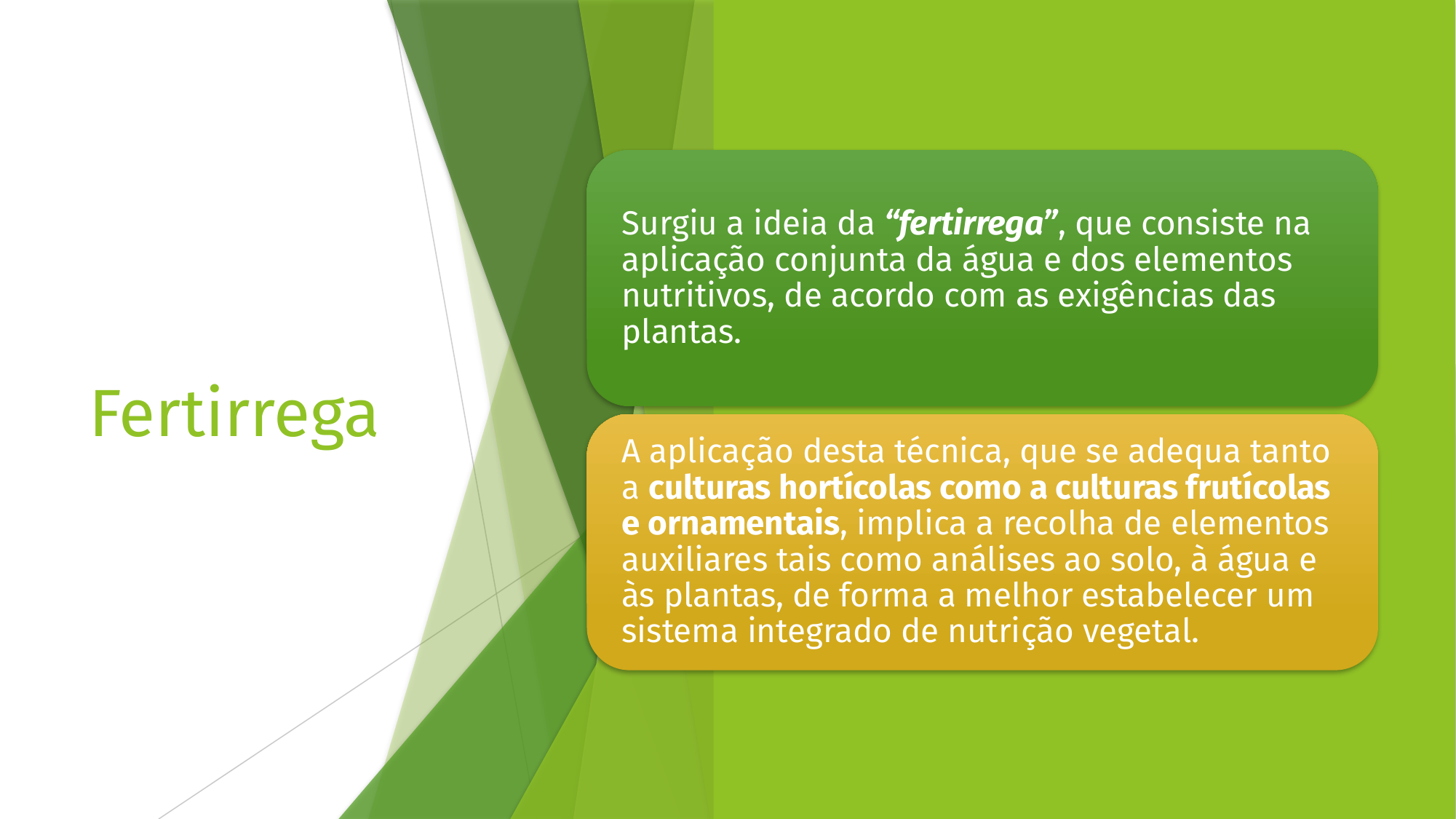

Surgiu a ideia da “fertirrega”, que consiste na aplicação conjunta da água e dos elementos nutritivos, de acordo com as exigências das plantas.
A aplicação desta técnica, que se adequa tanto a culturas hortícolas como a culturas frutícolas e ornamentais, implica a recolha de elementos auxiliares tais como análises ao solo, à água e às plantas, de forma a melhor estabelecer um sistema integrado de nutrição vegetal.
# Fertirrega